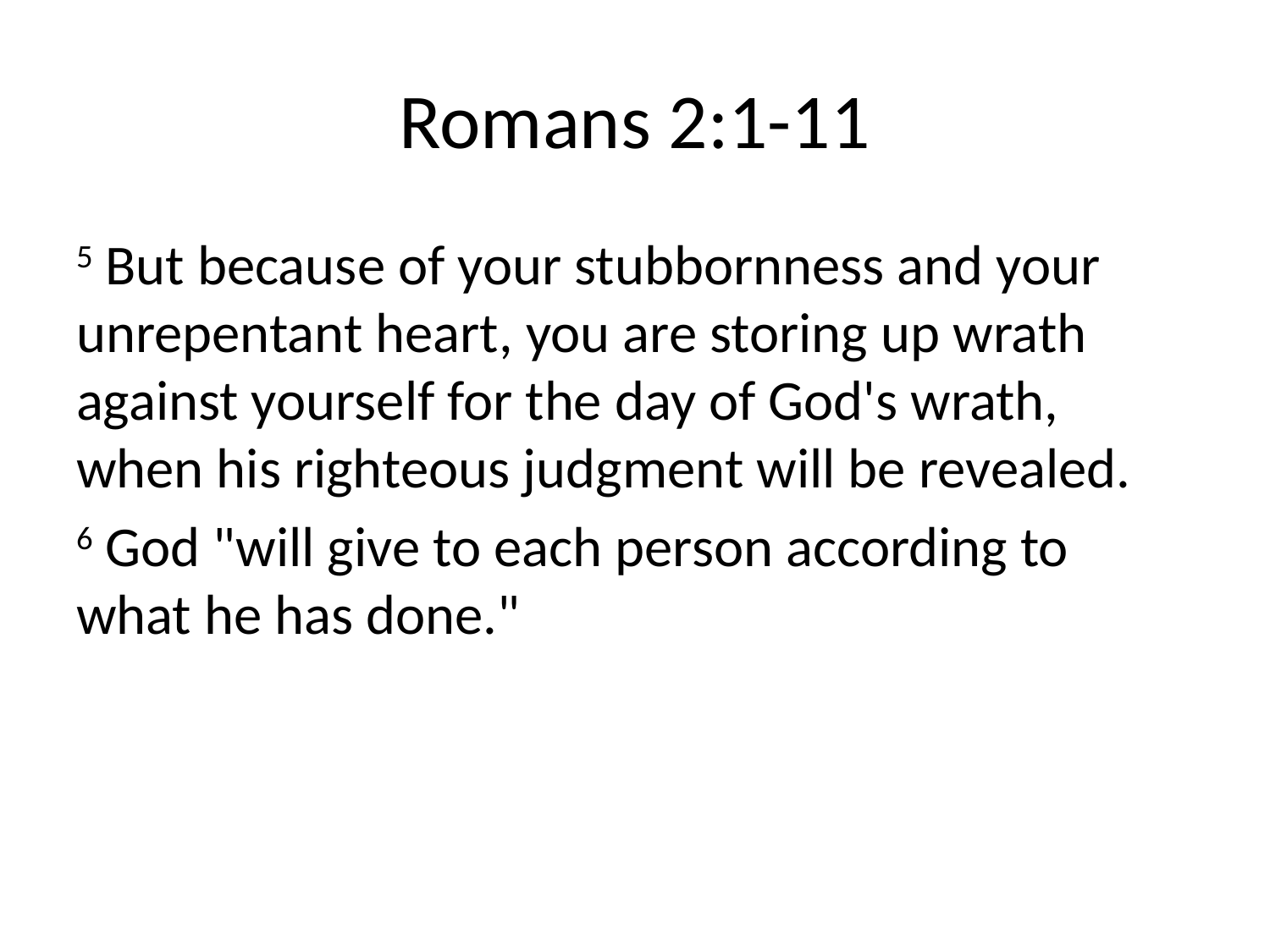

# Romans 2:1-11
5 But because of your stubbornness and your unrepentant heart, you are storing up wrath against yourself for the day of God's wrath, when his righteous judgment will be revealed.
6 God "will give to each person according to what he has done."